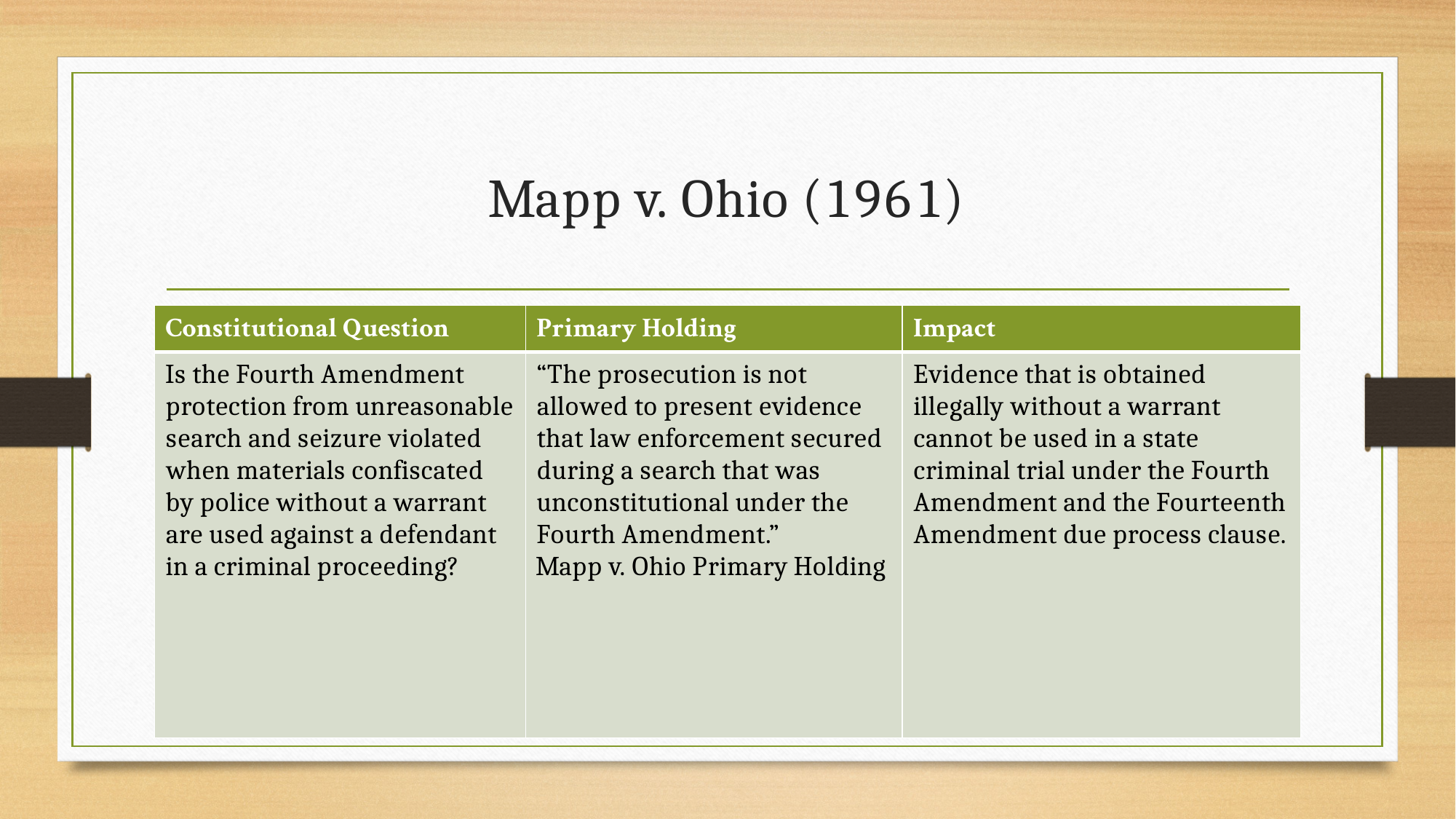

# Mapp v. Ohio (1961)
| Constitutional Question | Primary Holding | Impact |
| --- | --- | --- |
| Is the Fourth Amendment protection from unreasonable search and seizure violated when materials confiscated by police without a warrant are used against a defendant in a criminal proceeding? | “The prosecution is not allowed to present evidence that law enforcement secured during a search that was unconstitutional under the Fourth Amendment.” Mapp v. Ohio Primary Holding | Evidence that is obtained illegally without a warrant cannot be used in a state criminal trial under the Fourth Amendment and the Fourteenth Amendment due process clause. |